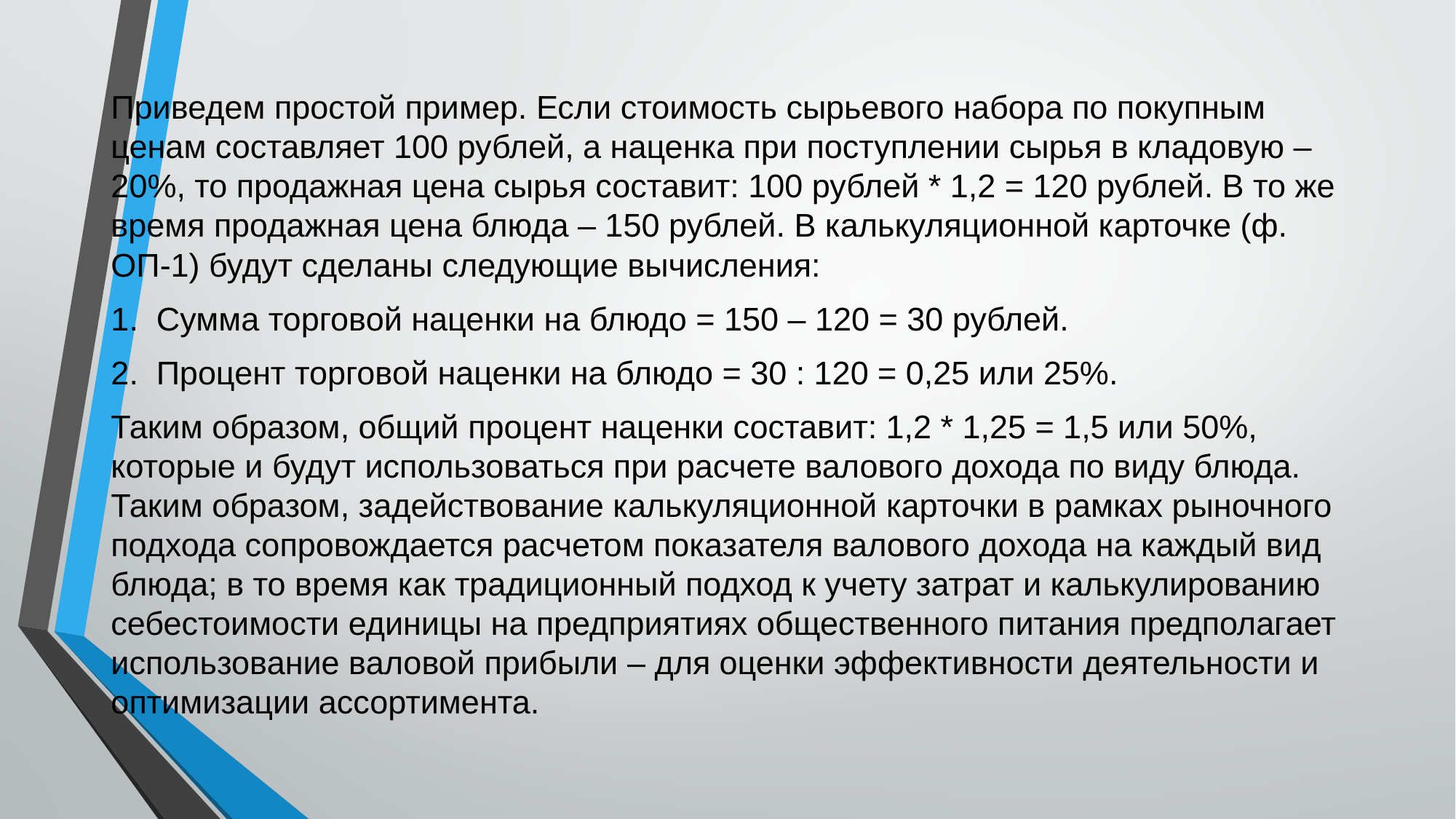

Приведем простой пример. Если стоимость сырьевого набора по покупным ценам составляет 100 рублей, а наценка при поступлении сырья в кладовую – 20%, то продажная цена сырья составит: 100 рублей * 1,2 = 120 рублей. В то же время продажная цена блюда – 150 рублей. В калькуляционной карточке (ф. ОП-1) будут сделаны следующие вычисления:
1.  Сумма торговой наценки на блюдо = 150 – 120 = 30 рублей.
2.  Процент торговой наценки на блюдо = 30 : 120 = 0,25 или 25%.
Таким образом, общий процент наценки составит: 1,2 * 1,25 = 1,5 или 50%, которые и будут использоваться при расчете валового дохода по виду блюда. Таким образом, задействование калькуляционной карточки в рамках рыночного подхода сопровождается расчетом показателя валового дохода на каждый вид блюда; в то время как традиционный подход к учету затрат и калькулированию себестоимости единицы на предприятиях общественного питания предполагает использование валовой прибыли – для оценки эффективности деятельности и оптимизации ассортимента.